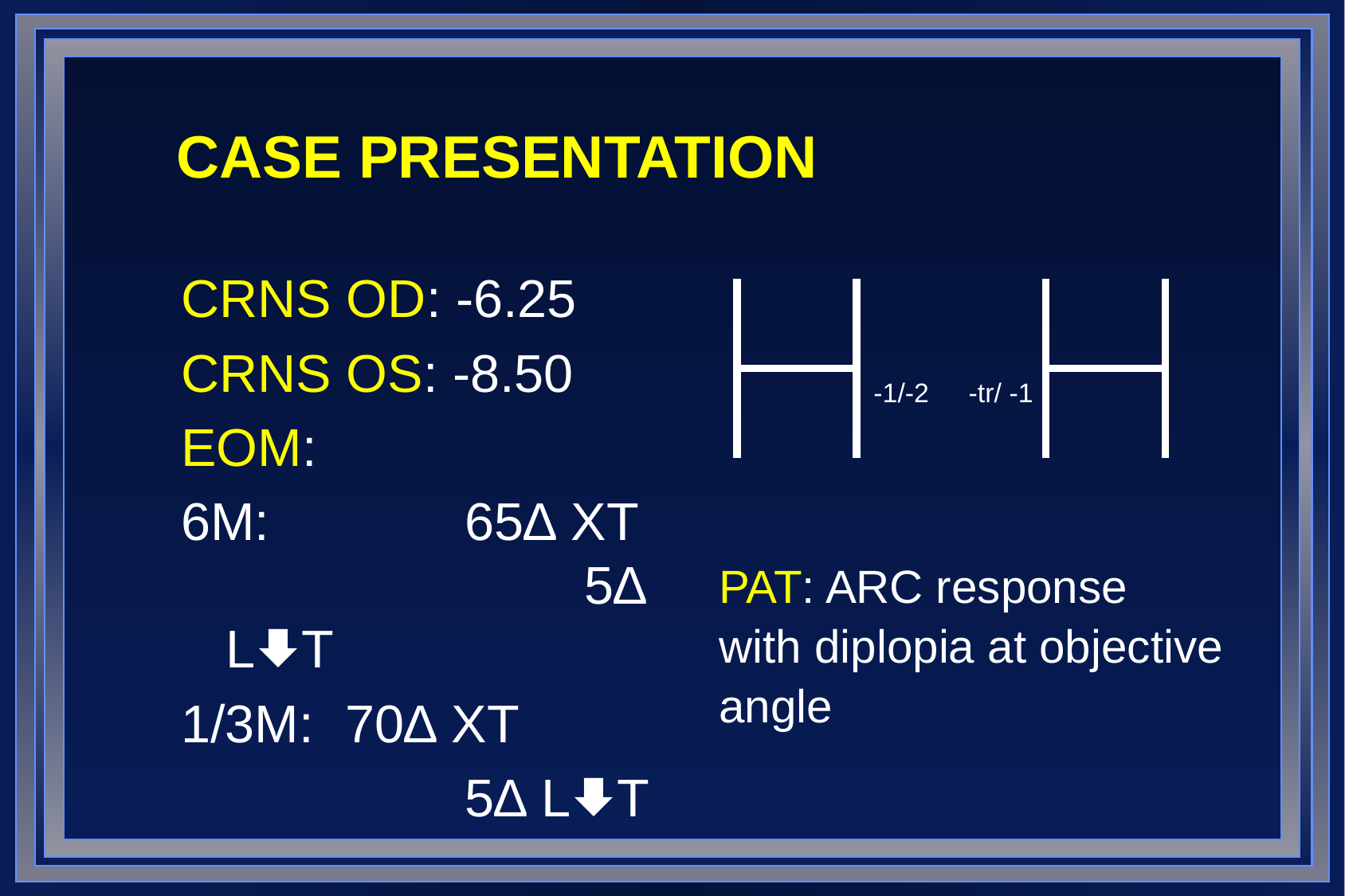

# CASE PRESENTATION
CRNS OD: -6.25
CRNS OS: -8.50
EOM:
6M:		65∆ XT			5∆ L🡇T
1/3M:	70∆ XT
			5∆ L🡇T
-1/-2
-tr/ -1
PAT: ARC response
with diplopia at objective
angle